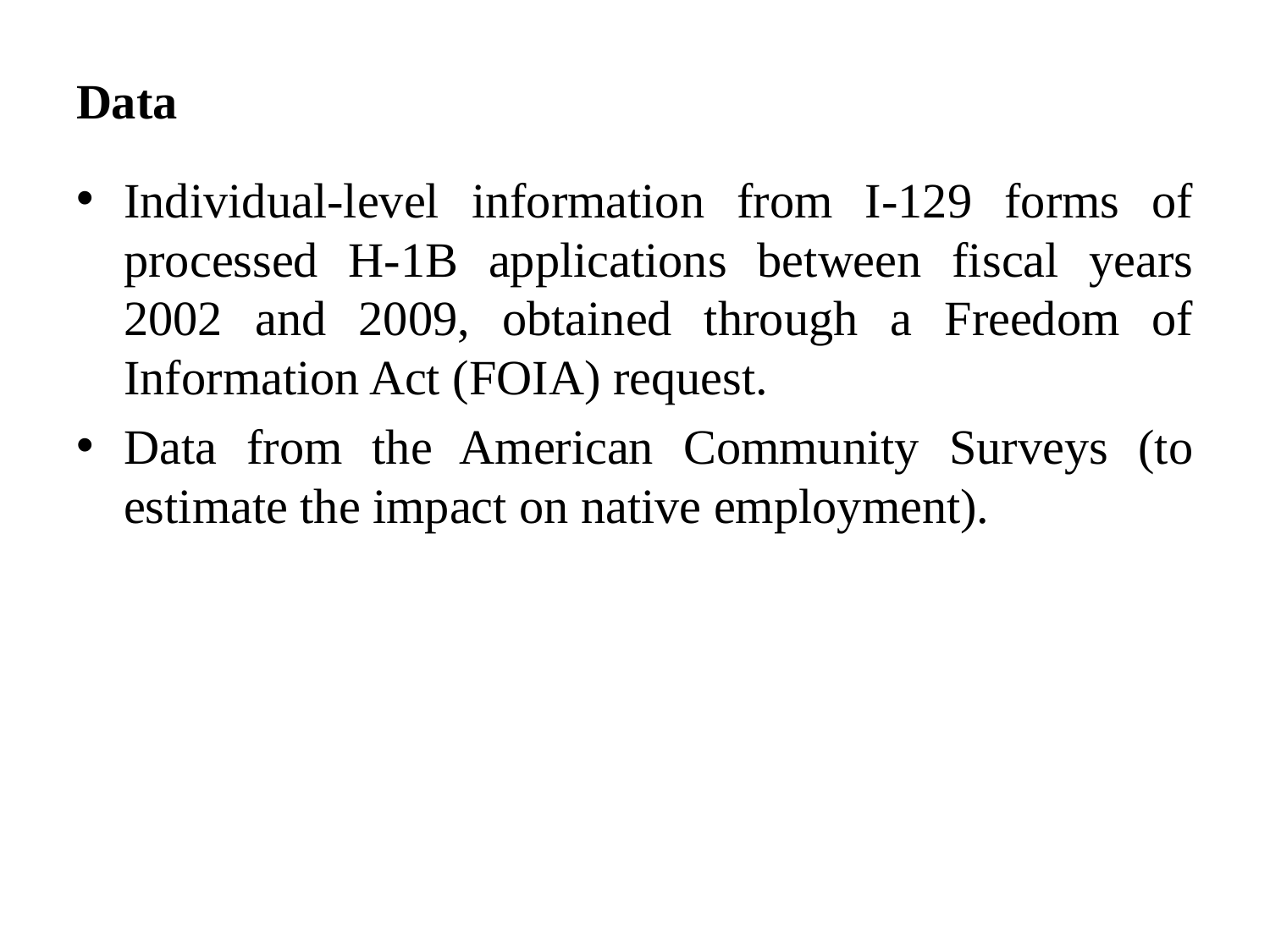

Data

Individual-level information from I-129 forms of processed H-1B applications between fiscal years 2002 and 2009, obtained through a Freedom of Information Act (FOIA) request.
Data from the American Community Surveys (to estimate the impact on native employment).